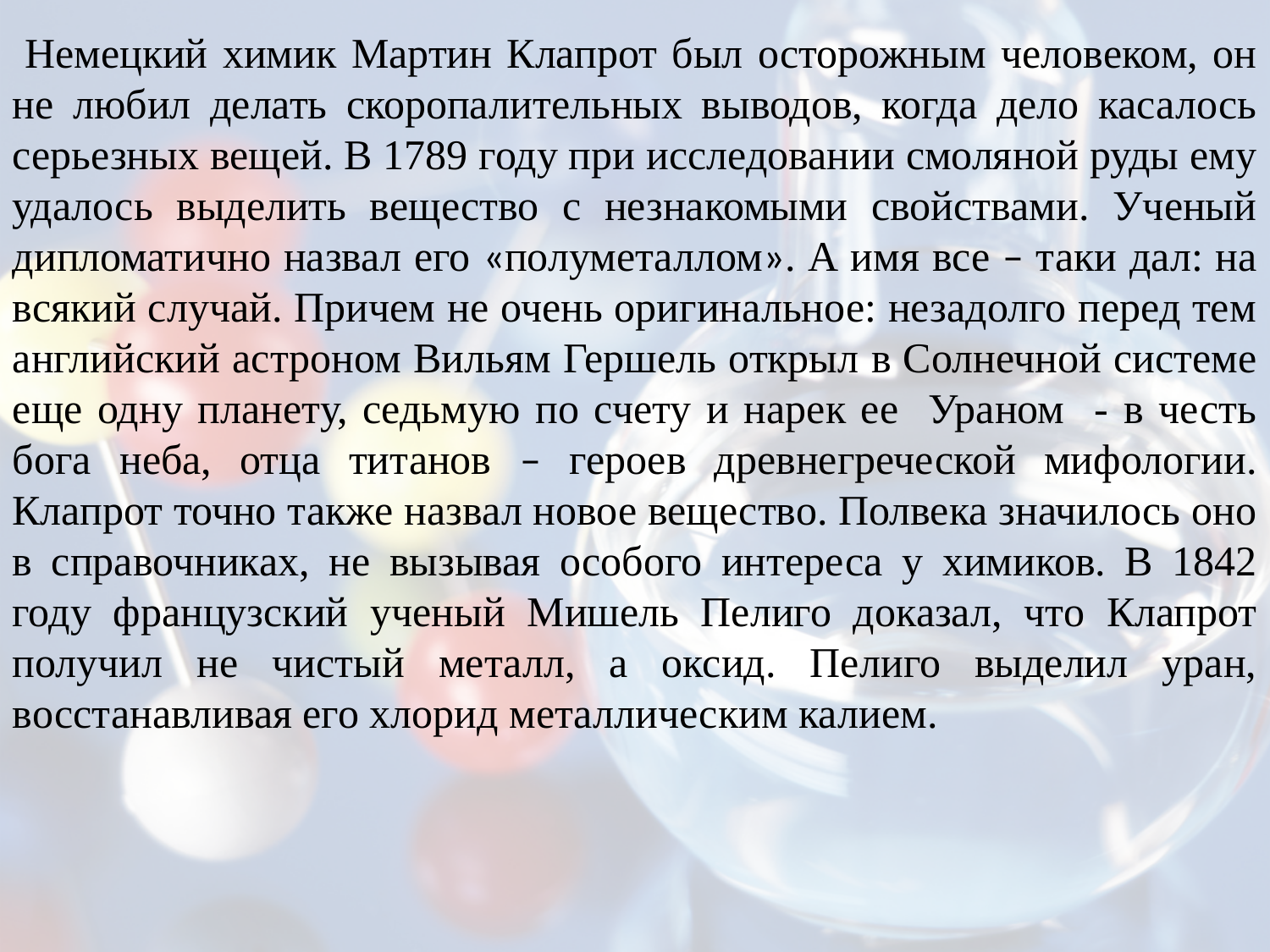

Немецкий химик Мартин Клапрот был осторожным человеком, он не любил делать скоропалительных выводов, когда дело касалось серьезных вещей. В 1789 году при исследовании смоляной руды ему удалось выделить вещество с незнакомыми свойствами. Ученый дипломатично назвал его «полуметаллом». А имя все – таки дал: на всякий случай. Причем не очень оригинальное: незадолго перед тем английский астроном Вильям Гершель открыл в Солнечной системе еще одну планету, седьмую по счету и нарек ее  Ураном  - в честь бога неба, отца титанов – героев древнегреческой мифологии. Клапрот точно также назвал новое вещество. Полвека значилось оно в справочниках, не вызывая особого интереса у химиков. В 1842 году французский ученый Мишель Пелиго доказал, что Клапрот получил не чистый металл, а оксид. Пелиго выделил уран, восстанавливая его хлорид металлическим калием.